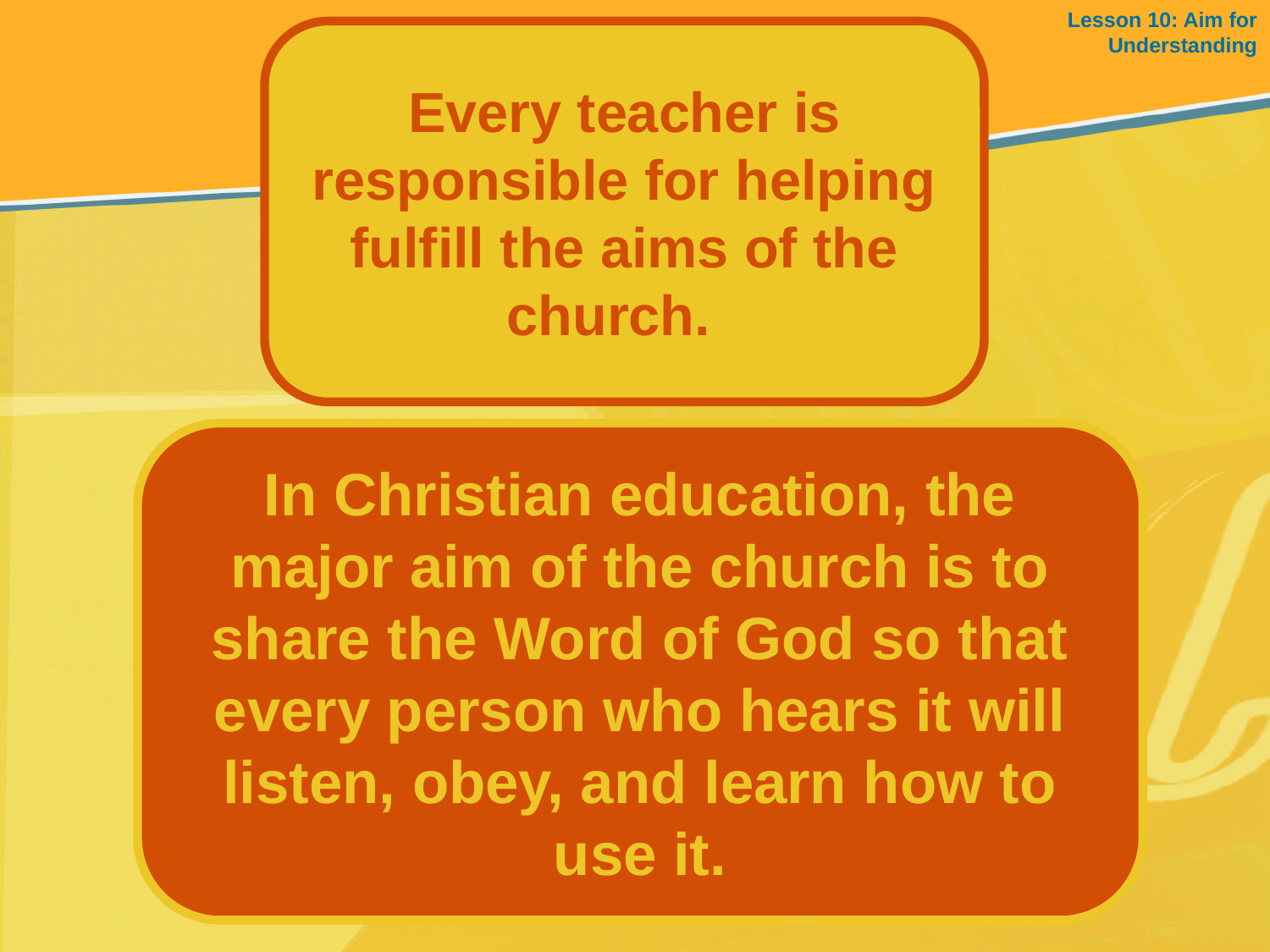

Lesson 10: Aim for Understanding
Every teacher is responsible for helping fulfill the aims of the church.
In Christian education, the major aim of the church is to share the Word of God so that every person who hears it will listen, obey, and learn how to use it.